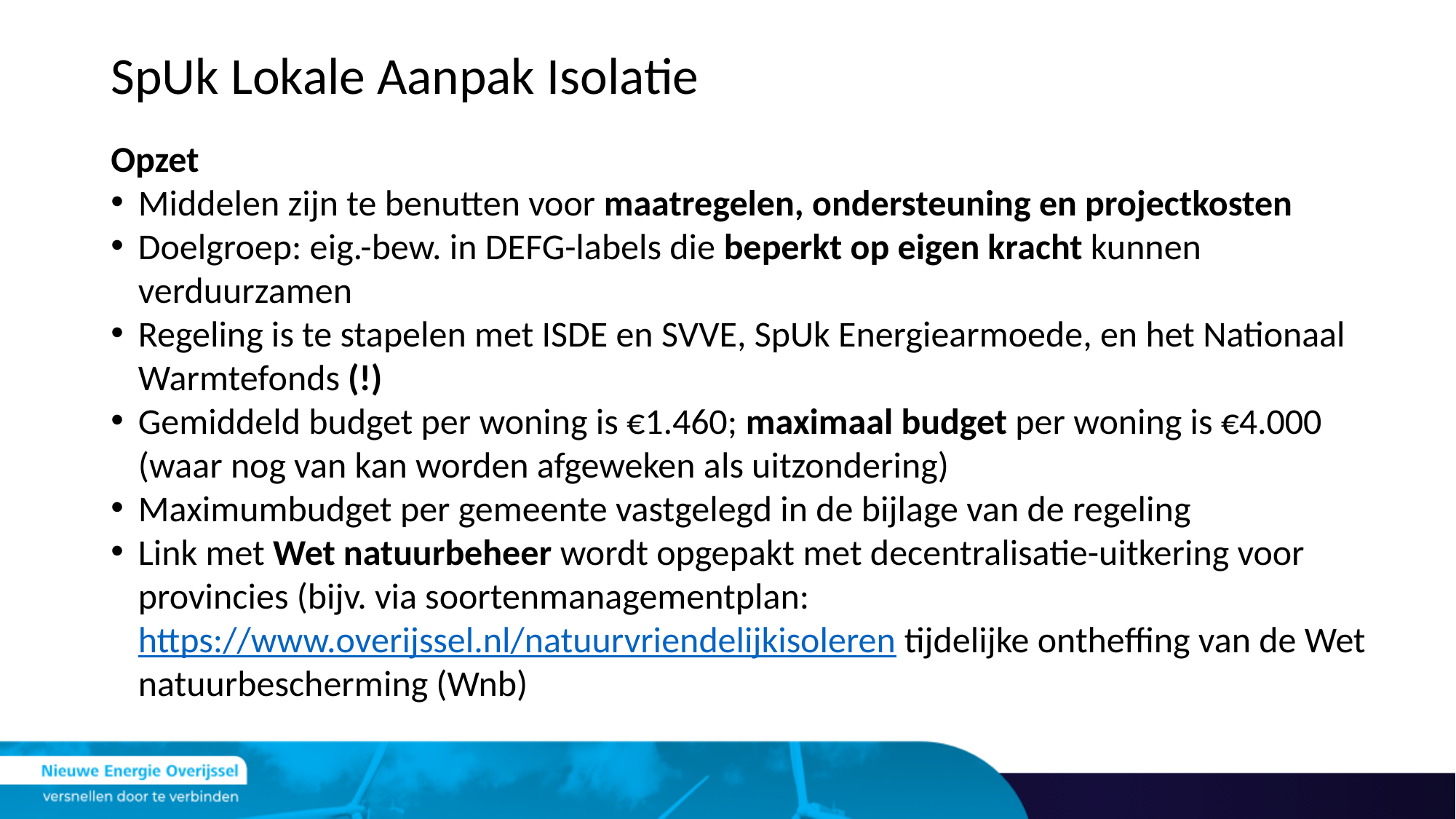

# SpUk Lokale Aanpak Isolatie
Opzet
Middelen zijn te benutten voor maatregelen, ondersteuning en projectkosten
Doelgroep: eig.-bew. in DEFG-labels die beperkt op eigen kracht kunnen verduurzamen
Regeling is te stapelen met ISDE en SVVE, SpUk Energiearmoede, en het Nationaal Warmtefonds (!)
Gemiddeld budget per woning is €1.460; maximaal budget per woning is €4.000 (waar nog van kan worden afgeweken als uitzondering)
Maximumbudget per gemeente vastgelegd in de bijlage van de regeling
Link met Wet natuurbeheer wordt opgepakt met decentralisatie-uitkering voor provincies (bijv. via soortenmanagementplan: https://www.overijssel.nl/natuurvriendelijkisoleren tijdelijke ontheffing van de Wet natuurbescherming (Wnb)